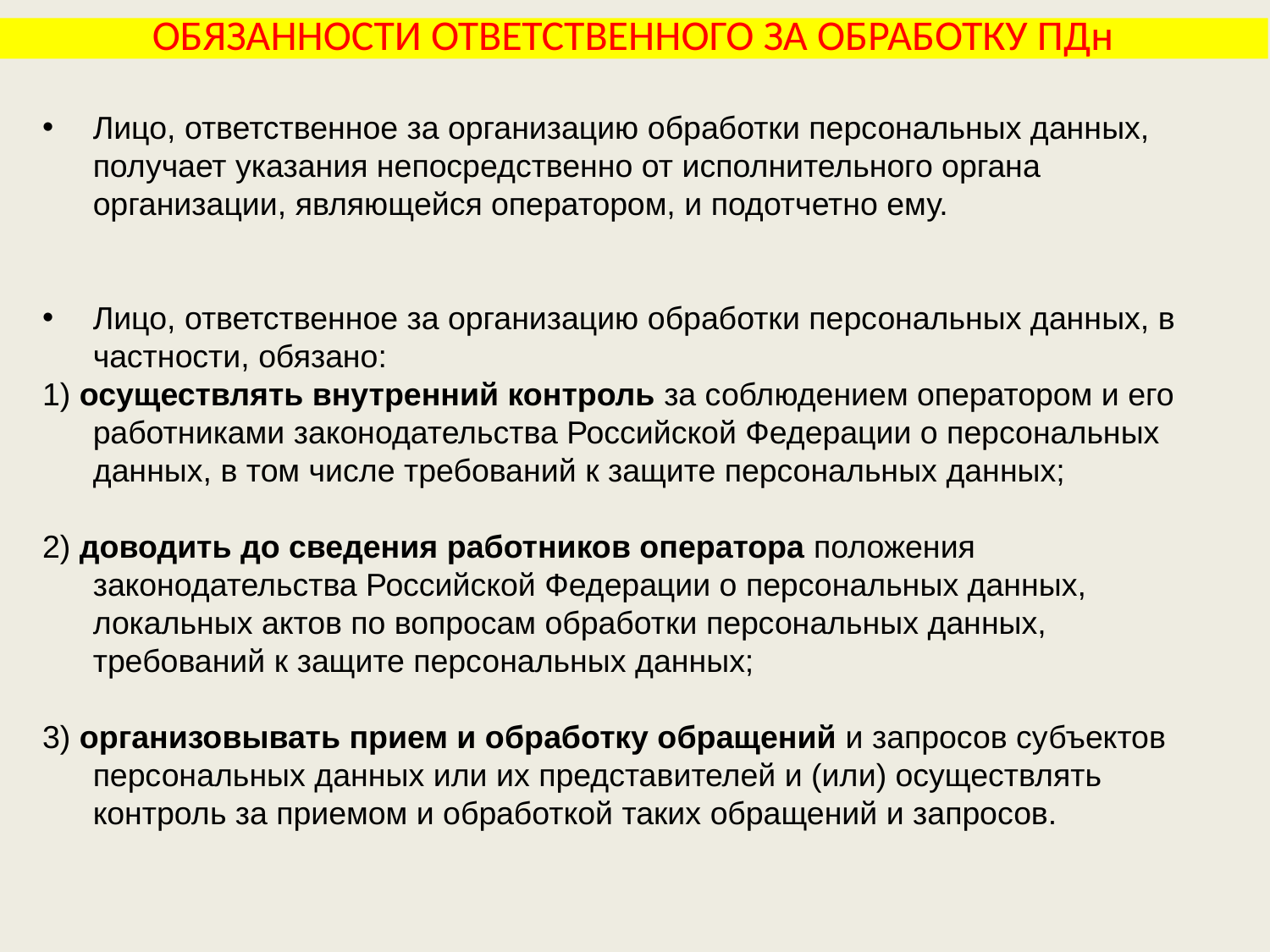

ОБЯЗАННОСТИ ОТВЕТСТВЕННОГО ЗА ОБРАБОТКУ ПДн

Лицо, ответственное за организацию обработки персональных данных, получает указания непосредственно от исполнительного органа организации, являющейся оператором, и подотчетно ему.

Лицо, ответственное за организацию обработки персональных данных, в частности, обязано:
1) осуществлять внутренний контроль за соблюдением оператором и его работниками законодательства Российской Федерации о персональных данных, в том числе требований к защите персональных данных;

2) доводить до сведения работников оператора положения законодательства Российской Федерации о персональных данных, локальных актов по вопросам обработки персональных данных, требований к защите персональных данных;

3) организовывать прием и обработку обращений и запросов субъектов персональных данных или их представителей и (или) осуществлять контроль за приемом и обработкой таких обращений и запросов.